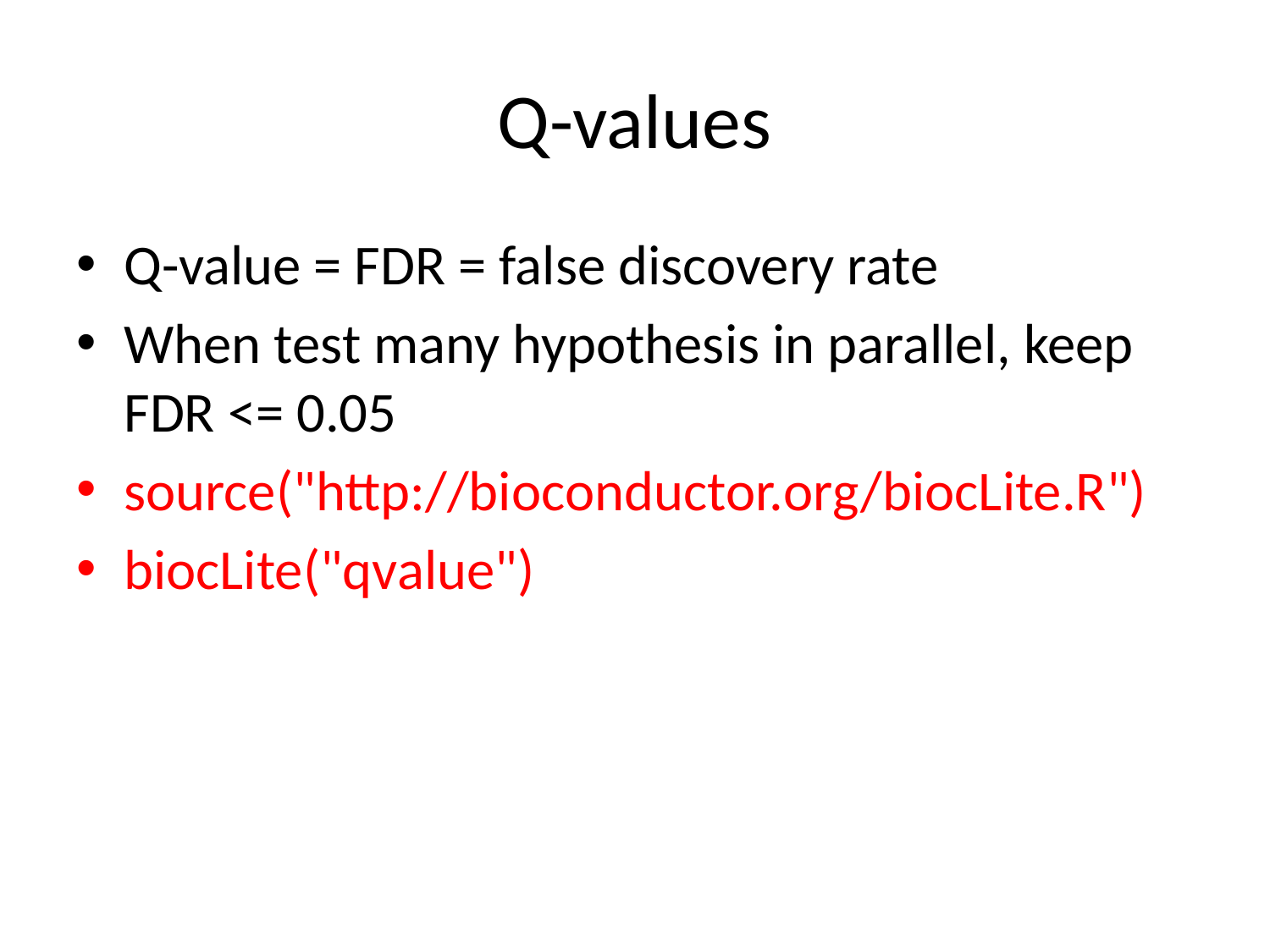

# Q-values
Q-value = FDR = false discovery rate
When test many hypothesis in parallel, keep FDR <= 0.05
source("http://bioconductor.org/biocLite.R")
biocLite("qvalue")